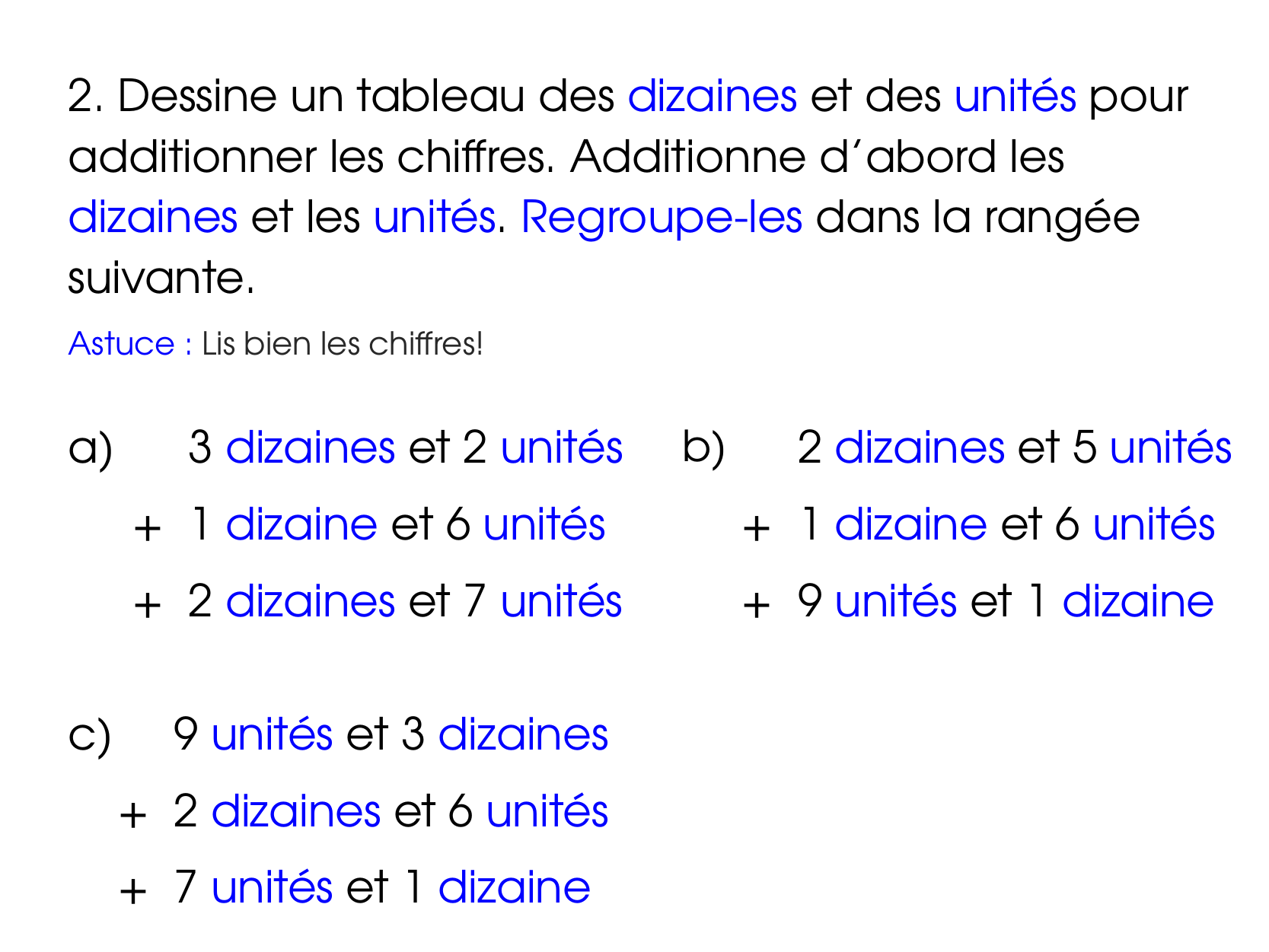

2. Dessine un tableau des dizaines et des unités pour additionner les chiffres. Additionne d’abord les dizaines et les unités. Regroupe-les dans la rangée suivante.
Astuce : Lis bien les chiffres!
a)
+  3 dizaines et 2 unités
+  1 dizaine et 6 unités
+  2 dizaines et 7 unités
b)
+  2 dizaines et 5 unités
+  1 dizaine et 6 unités
+  9 unités et 1 dizaine
c)
+  9 unités et 3 dizaines
+  2 dizaines et 6 unités
+  7 unités et 1 dizaine